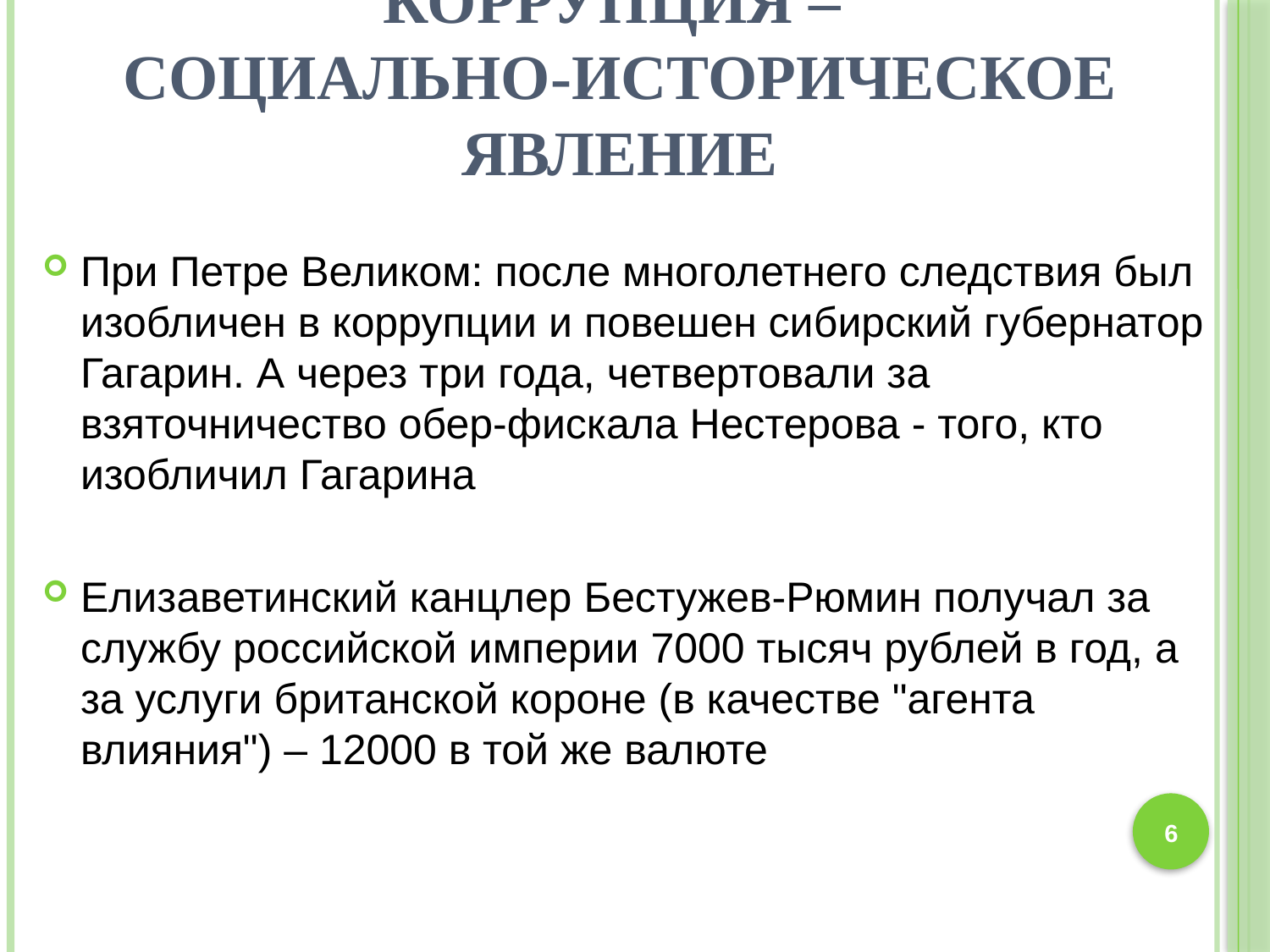

# Коррупция – социально-историческое явление
При Петре Великом: после многолетнего следствия был изобличен в коррупции и повешен сибирский губернатор Гагарин. А через три года, четвертовали за взяточничество обер-фискала Нестерова - того, кто изобличил Гагарина

Елизаветинский канцлер Бестужев-Рюмин получал за службу российской империи 7000 тысяч рублей в год, а за услуги британской короне (в качестве "агента влияния") – 12000 в той же валюте

6